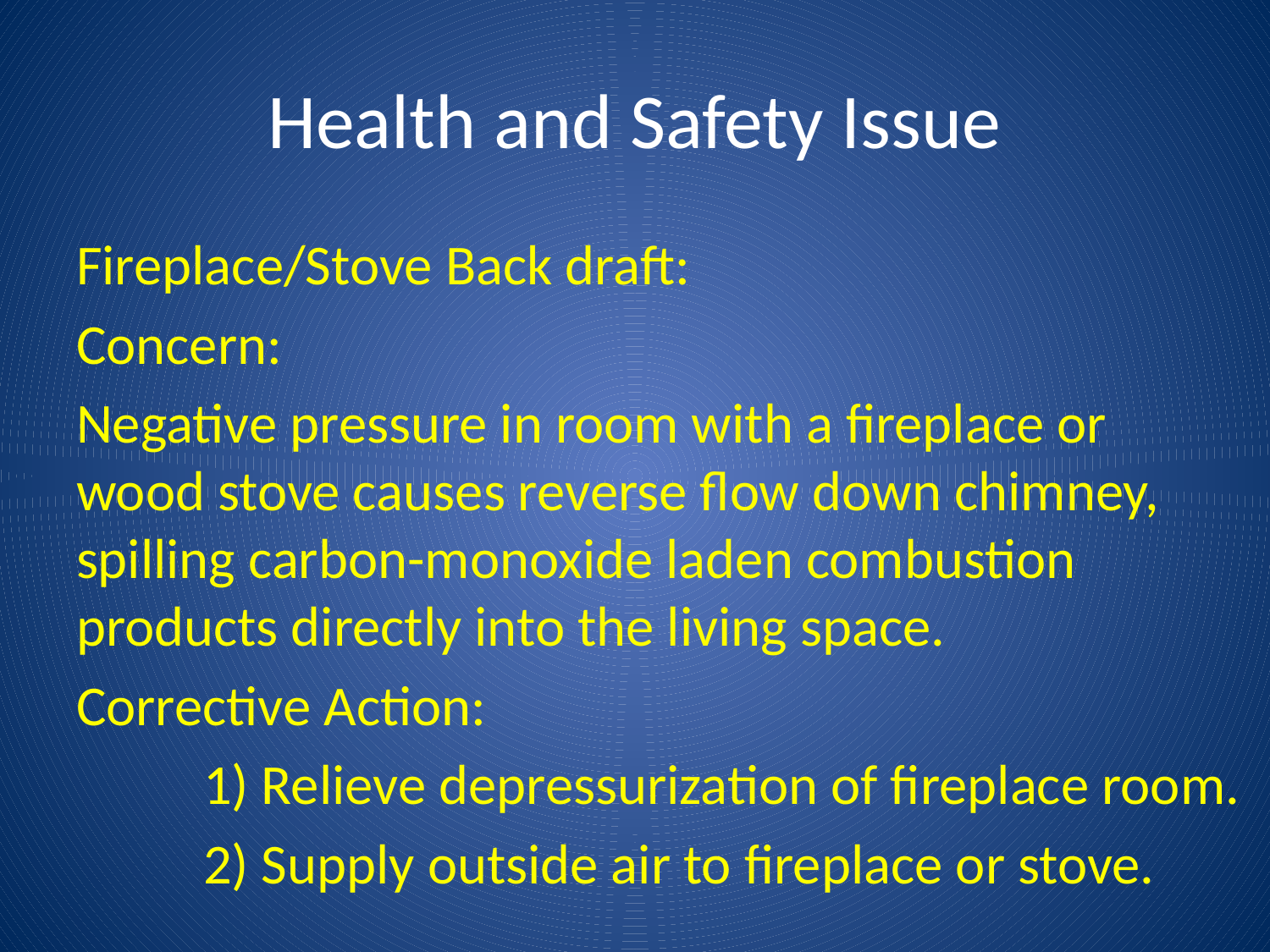

# Health and Safety Issue
Fireplace/Stove Back draft:
Concern:
Negative pressure in room with a fireplace or wood stove causes reverse flow down chimney, spilling carbon-monoxide laden combustion products directly into the living space.
Corrective Action:
	1) Relieve depressurization of fireplace room.
	2) Supply outside air to fireplace or stove.